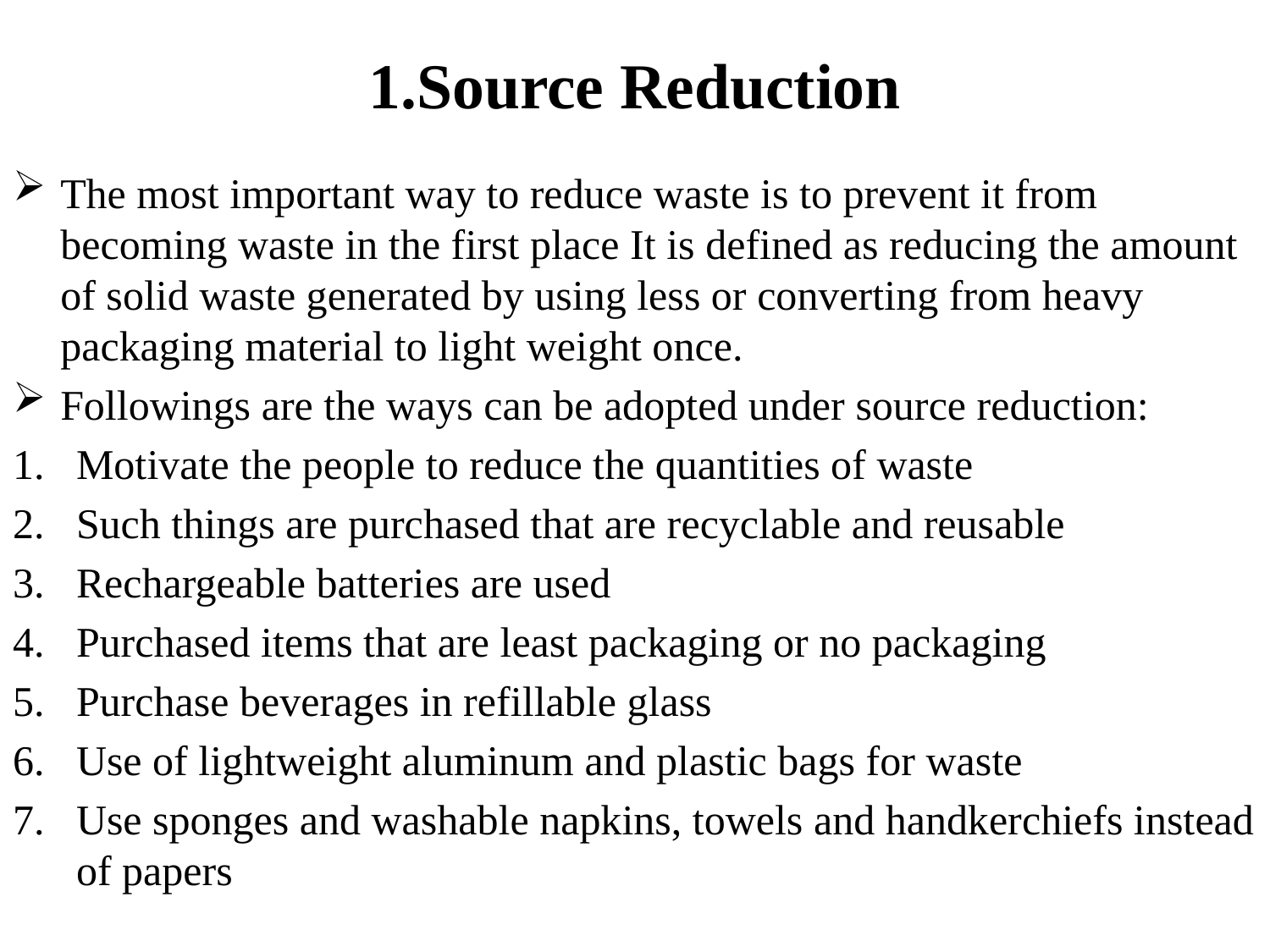

# 1.Source Reduction
The most important way to reduce waste is to prevent it from becoming waste in the first place It is defined as reducing the amount of solid waste generated by using less or converting from heavy packaging material to light weight once.
Followings are the ways can be adopted under source reduction:
Motivate the people to reduce the quantities of waste
Such things are purchased that are recyclable and reusable
Rechargeable batteries are used
Purchased items that are least packaging or no packaging
Purchase beverages in refillable glass
Use of lightweight aluminum and plastic bags for waste
Use sponges and washable napkins, towels and handkerchiefs instead of papers